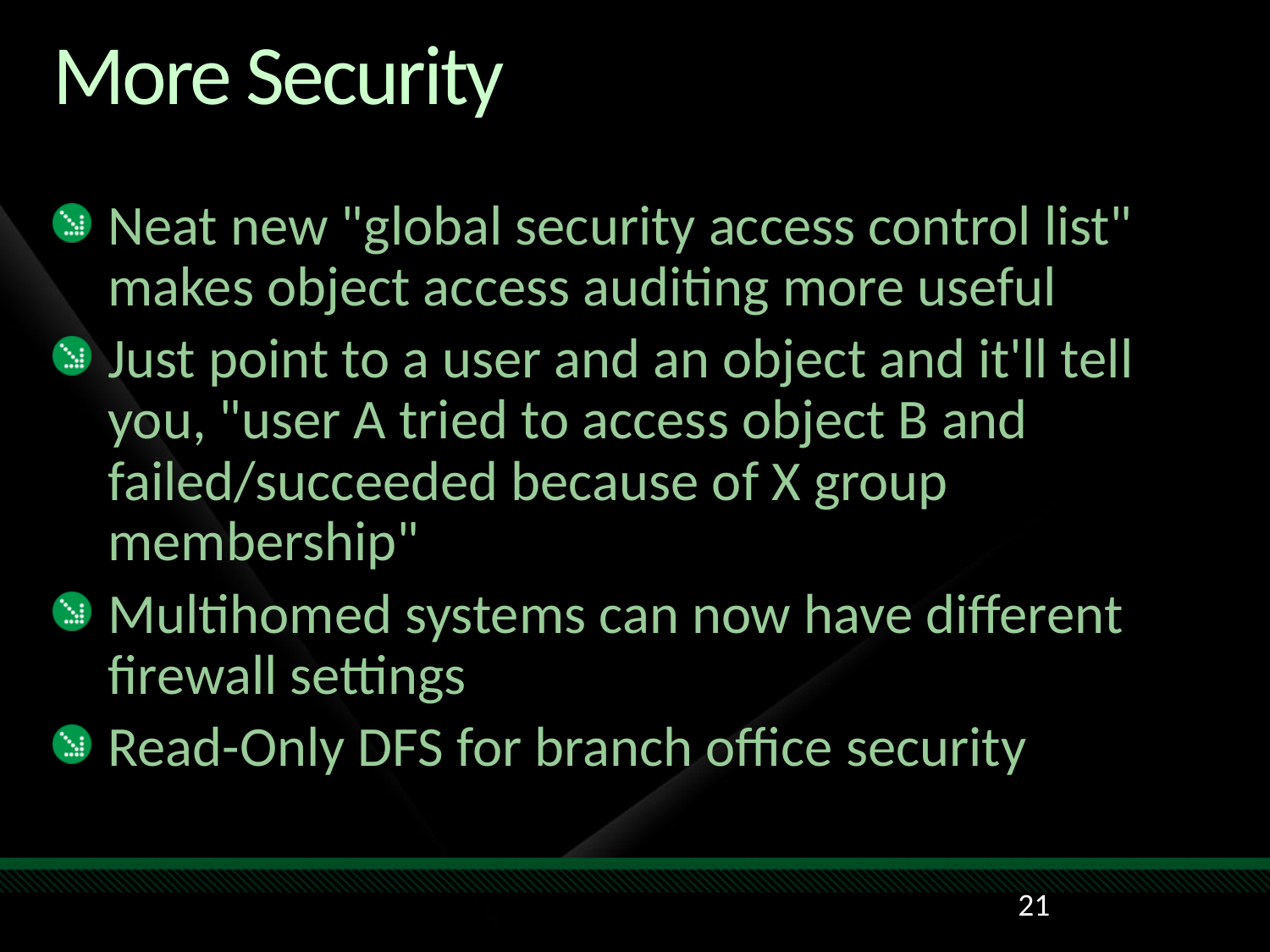

# More Security
Neat new "global security access control list" makes object access auditing more useful
Just point to a user and an object and it'll tell you, "user A tried to access object B and failed/succeeded because of X group membership"
Multihomed systems can now have different firewall settings
Read-Only DFS for branch office security
21